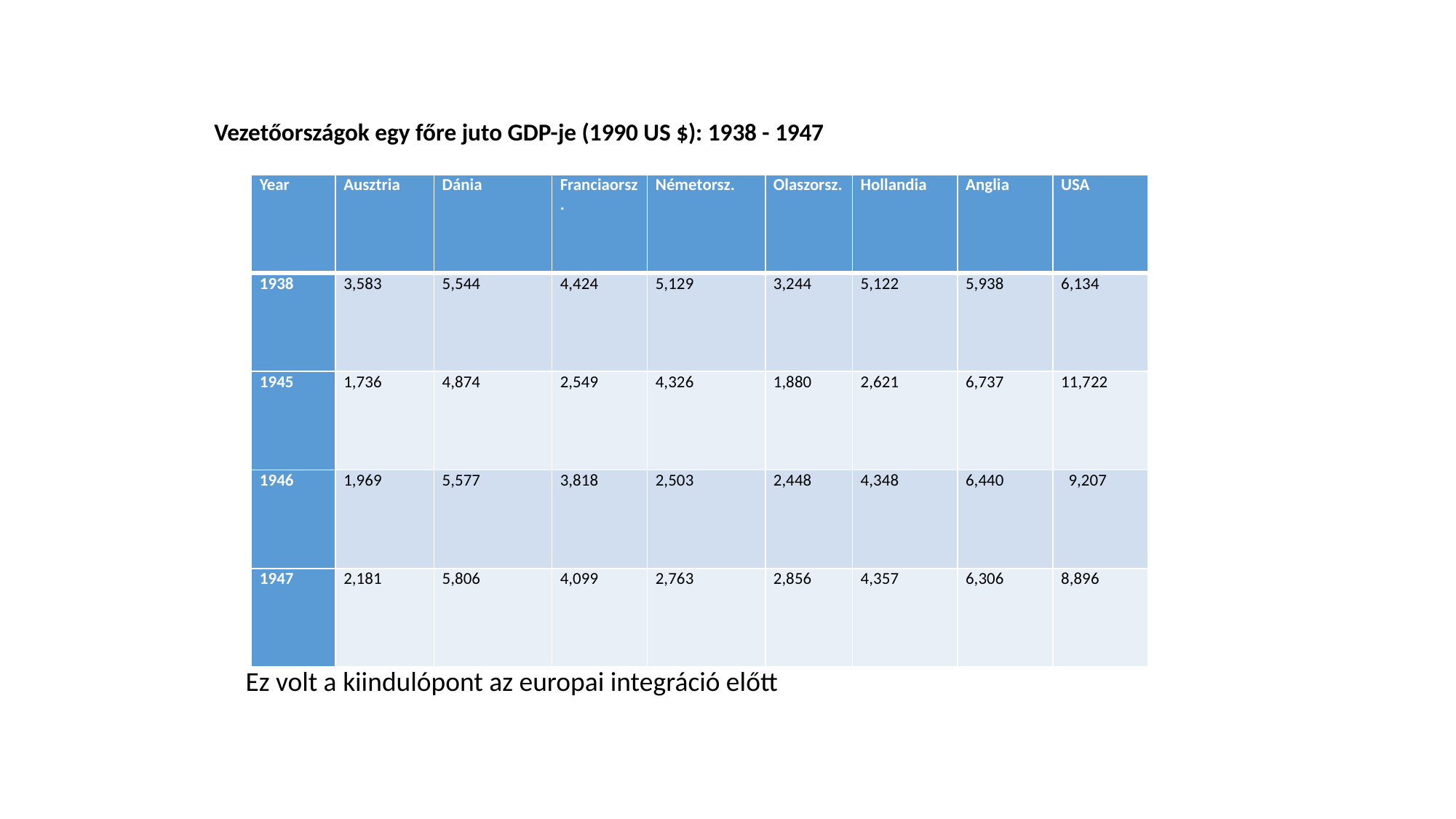

Vezetőországok egy főre juto GDP-je (1990 US $): 1938 - 1947
| Year | Ausztria | Dánia | Franciaorsz. | Németorsz. | Olaszorsz. | Hollandia | Anglia | USA |
| --- | --- | --- | --- | --- | --- | --- | --- | --- |
| 1938 | 3,583 | 5,544 | 4,424 | 5,129 | 3,244 | 5,122 | 5,938 | 6,134 |
| 1945 | 1,736 | 4,874 | 2,549 | 4,326 | 1,880 | 2,621 | 6,737 | 11,722 |
| 1946 | 1,969 | 5,577 | 3,818 | 2,503 | 2,448 | 4,348 | 6,440 | 9,207 |
| 1947 | 2,181 | 5,806 | 4,099 | 2,763 | 2,856 | 4,357 | 6,306 | 8,896 |
Ez volt a kiindulópont az europai integráció előtt